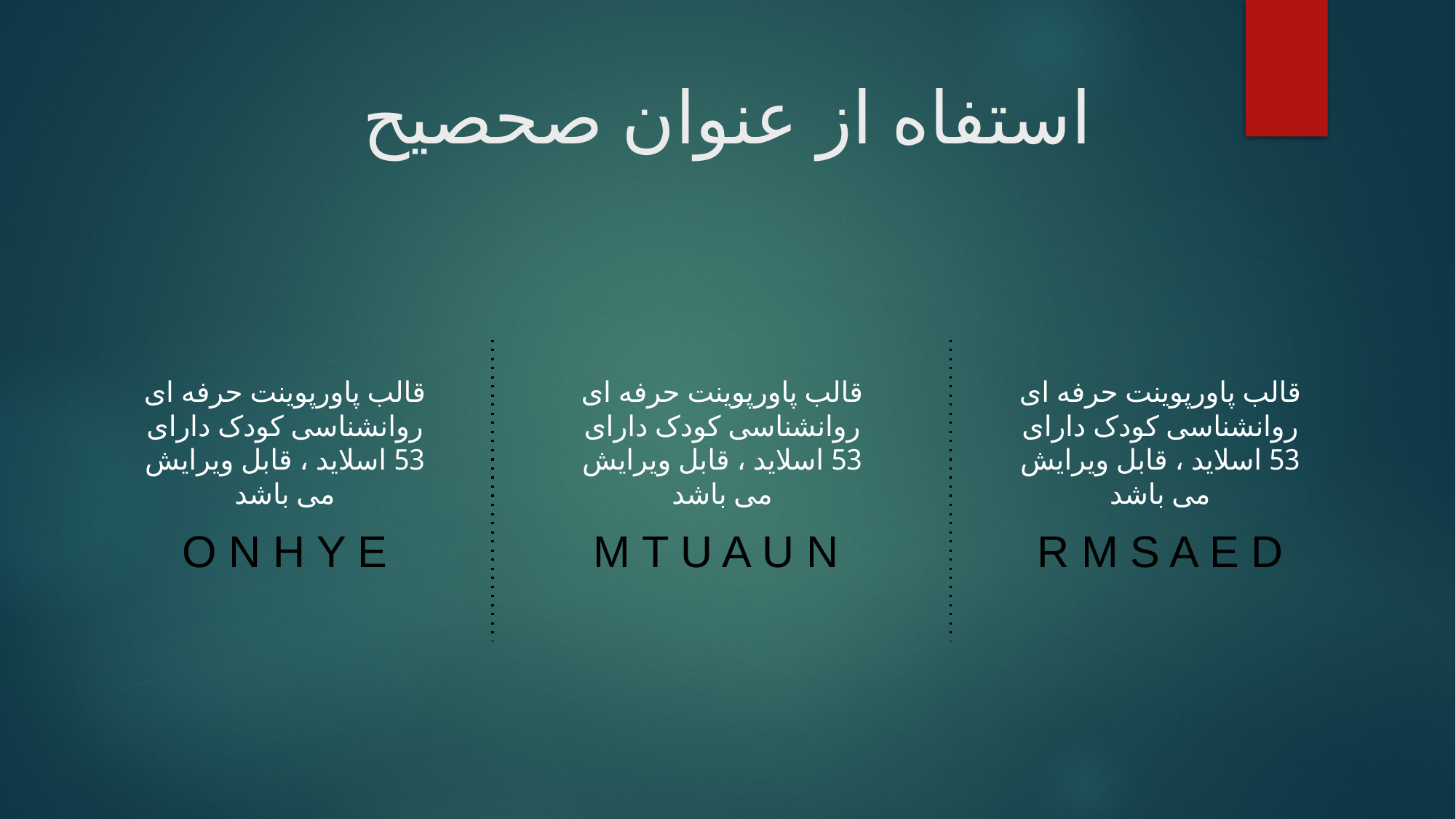

استفاه از عنوان صحصیح
قالب پاورپوينت حرفه ای روانشناسی کودک دارای 53 اسلاید ، قابل ویرایش می باشد
قالب پاورپوينت حرفه ای روانشناسی کودک دارای 53 اسلاید ، قابل ویرایش می باشد
قالب پاورپوينت حرفه ای روانشناسی کودک دارای 53 اسلاید ، قابل ویرایش می باشد
# O N H Y E
M T U A U N
R M S A E D